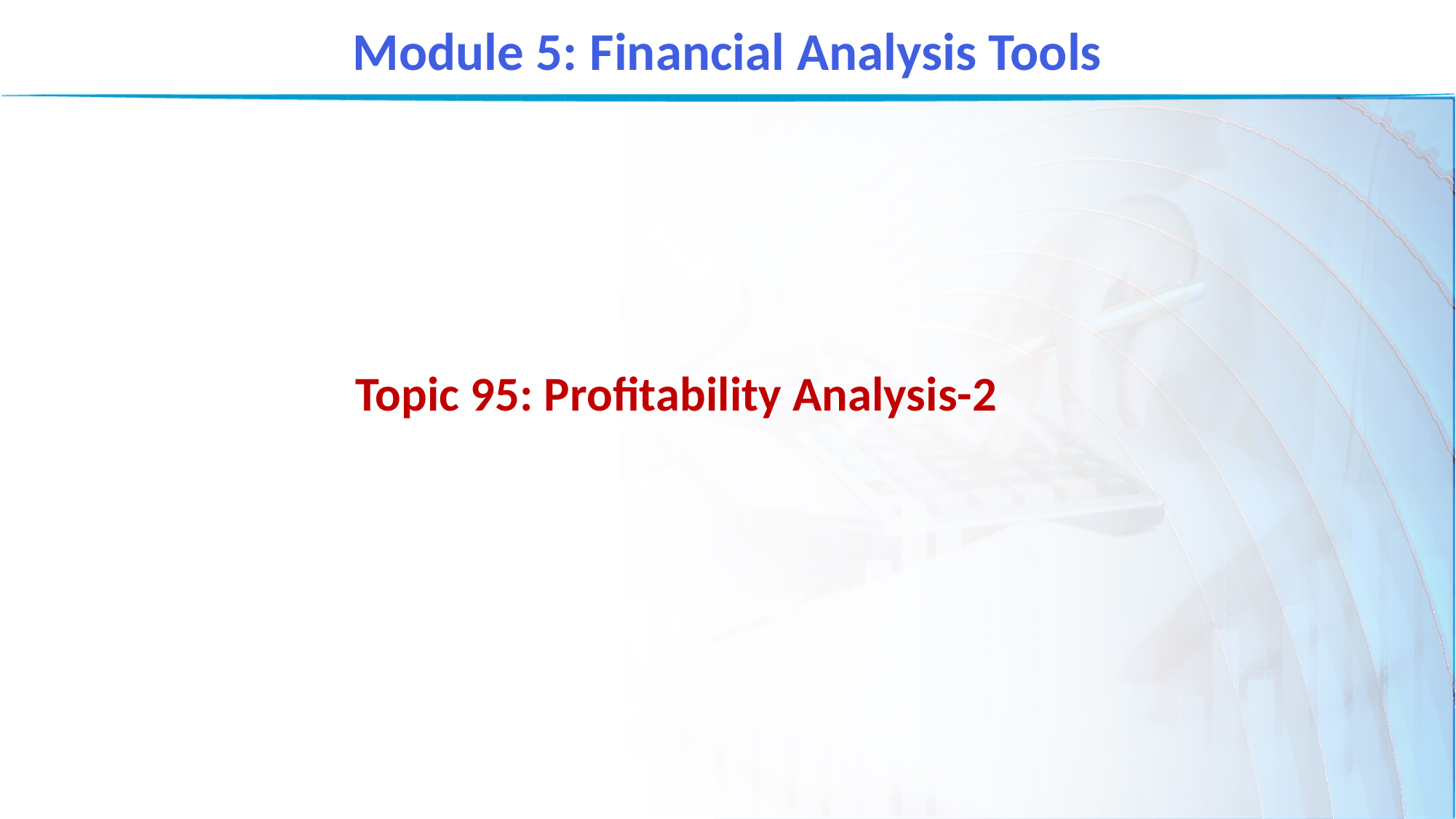

Module 5: Financial Analysis Tools
Topic 95: Profitability Analysis-2